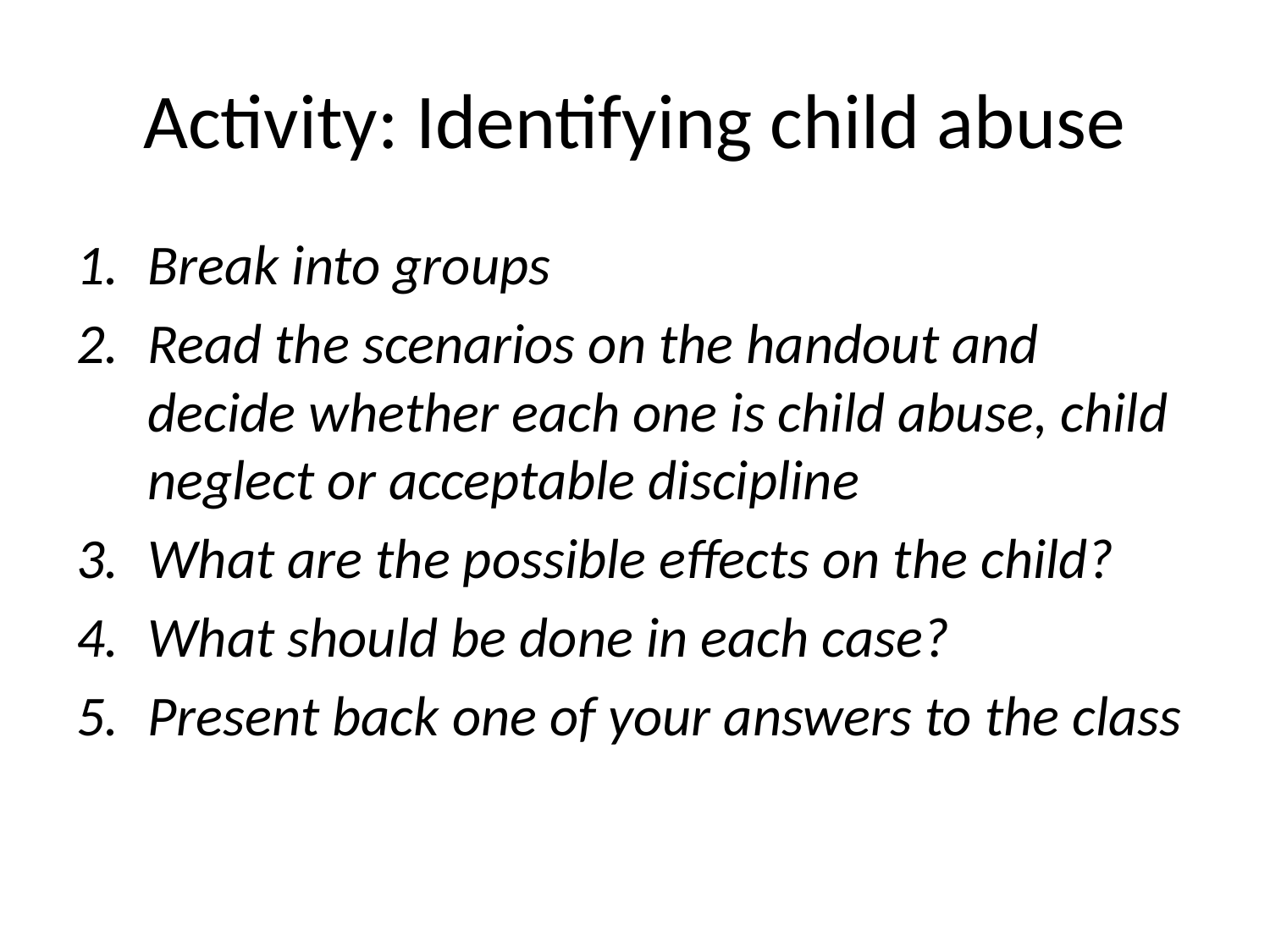

# Activity: Identifying child abuse
Break into groups
Read the scenarios on the handout and decide whether each one is child abuse, child neglect or acceptable discipline
What are the possible effects on the child?
What should be done in each case?
Present back one of your answers to the class